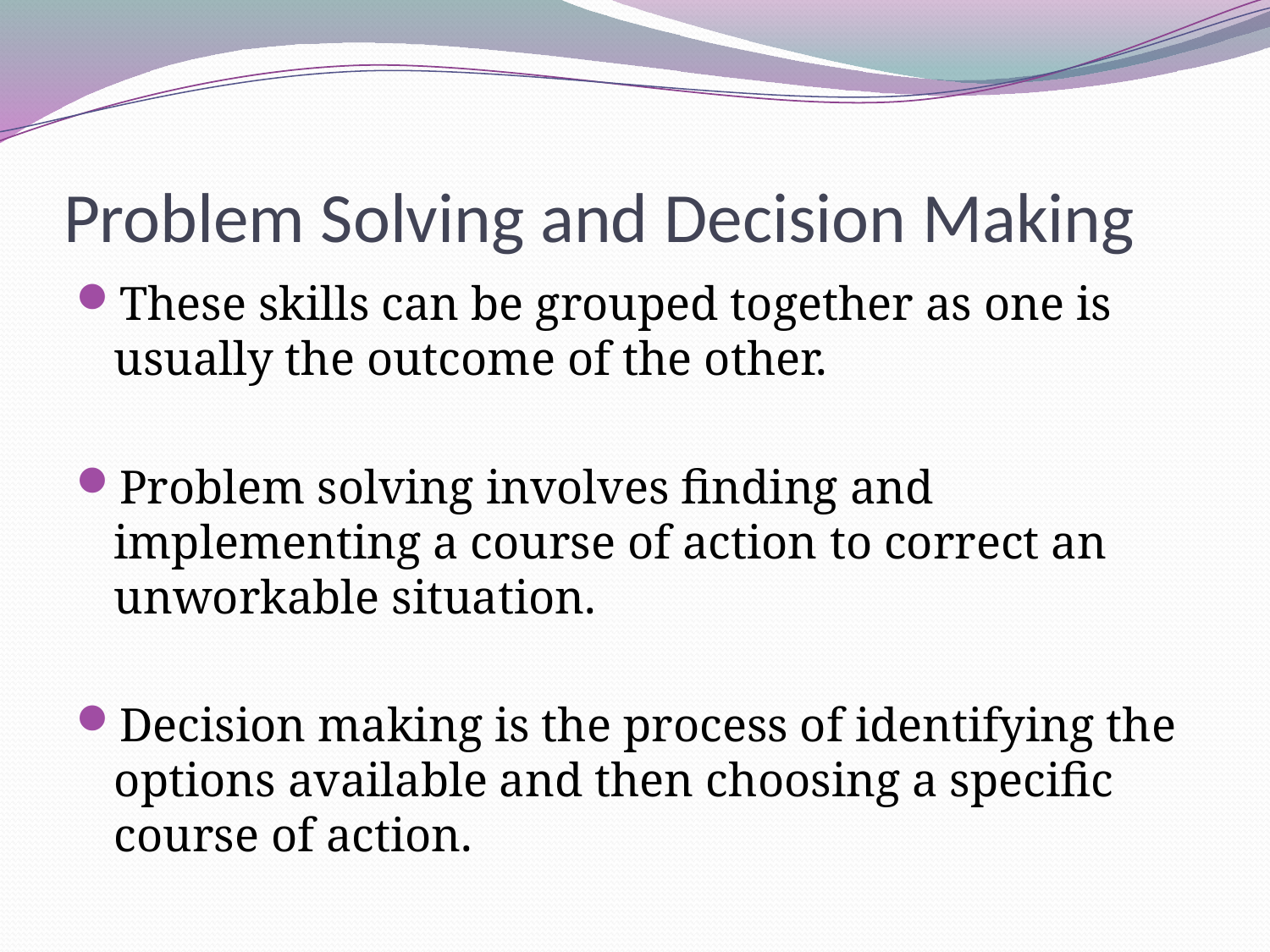

# Problem Solving and Decision Making
These skills can be grouped together as one is usually the outcome of the other.

Problem solving involves finding and implementing a course of action to correct an unworkable situation.

Decision making is the process of identifying the options available and then choosing a specific course of action.